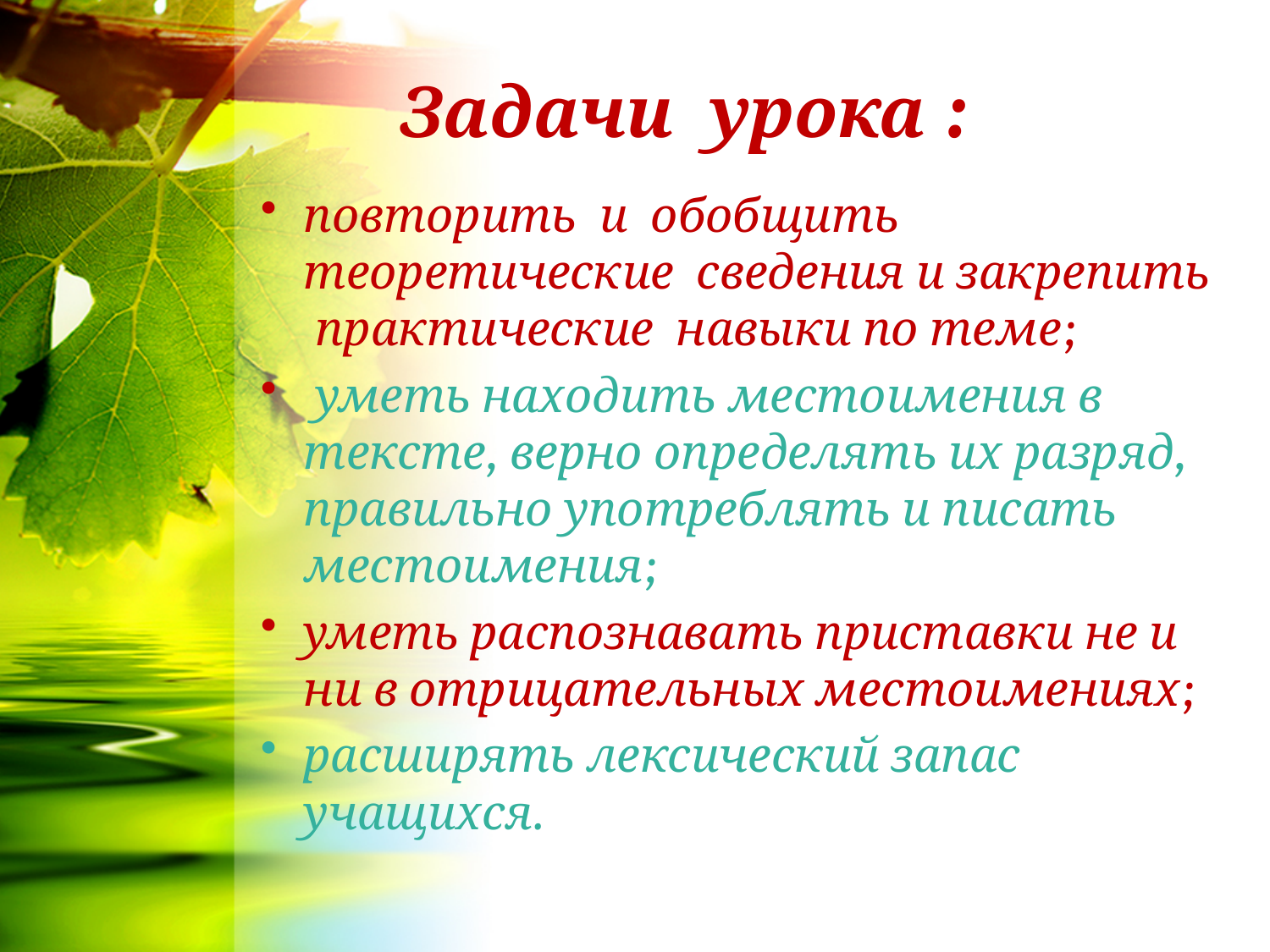

# Задачи  урока :
повторить  и  обобщить  теоретические  сведения и закрепить  практические  навыки по теме;
 уметь находить местоимения в тексте, верно определять их разряд, правильно употреблять и писать местоимения;
уметь распознавать приставки не и ни в отрицательных местоимениях;
расширять лексический запас учащихся.